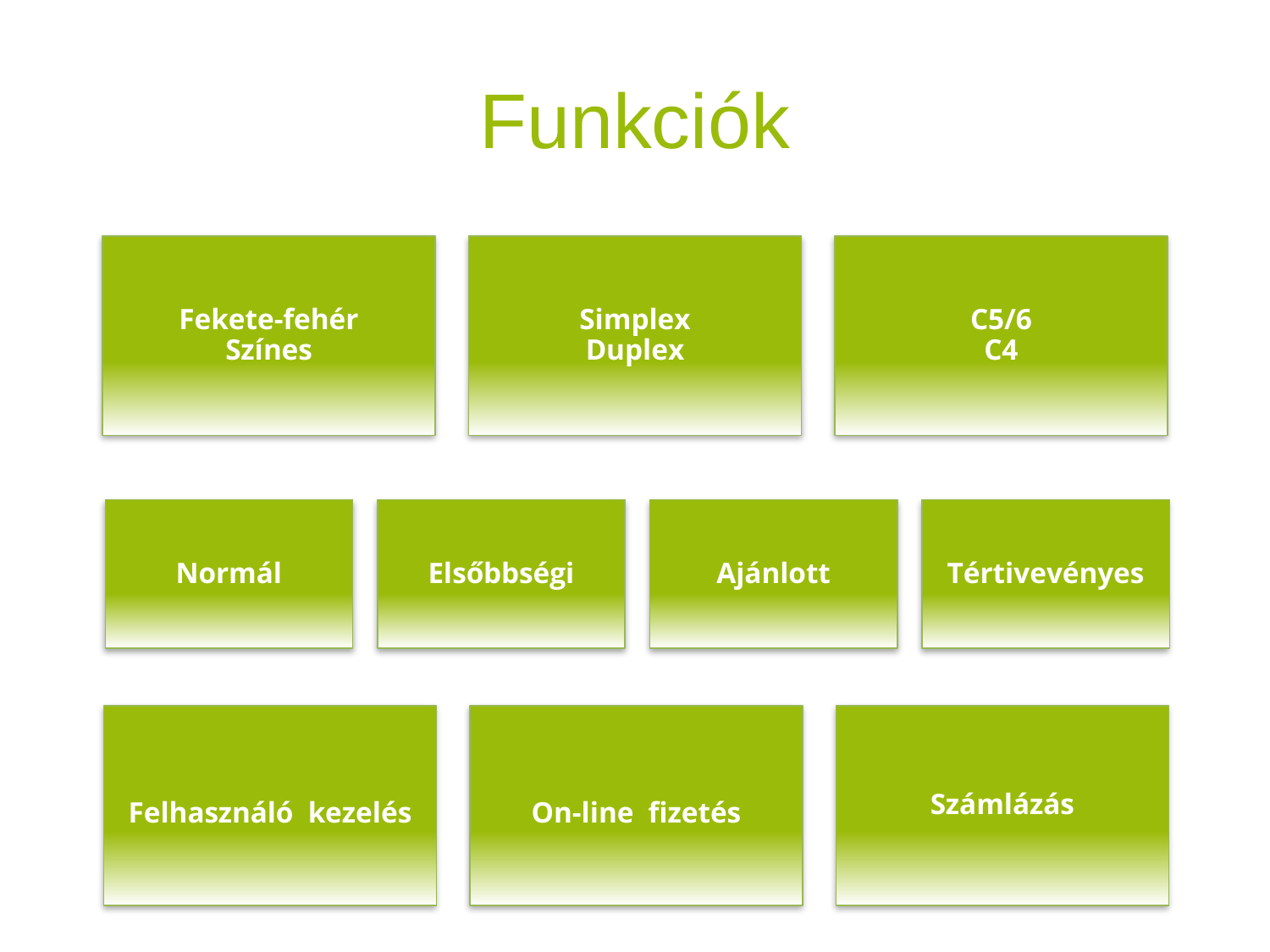

# Funkciók
Fekete-fehér
Színes
Simplex
Duplex
C5/6
C4
Normál
Elsőbbségi
Ajánlott
Tértivevényes
Felhasználó kezelés
On-line fizetés
Számlázás